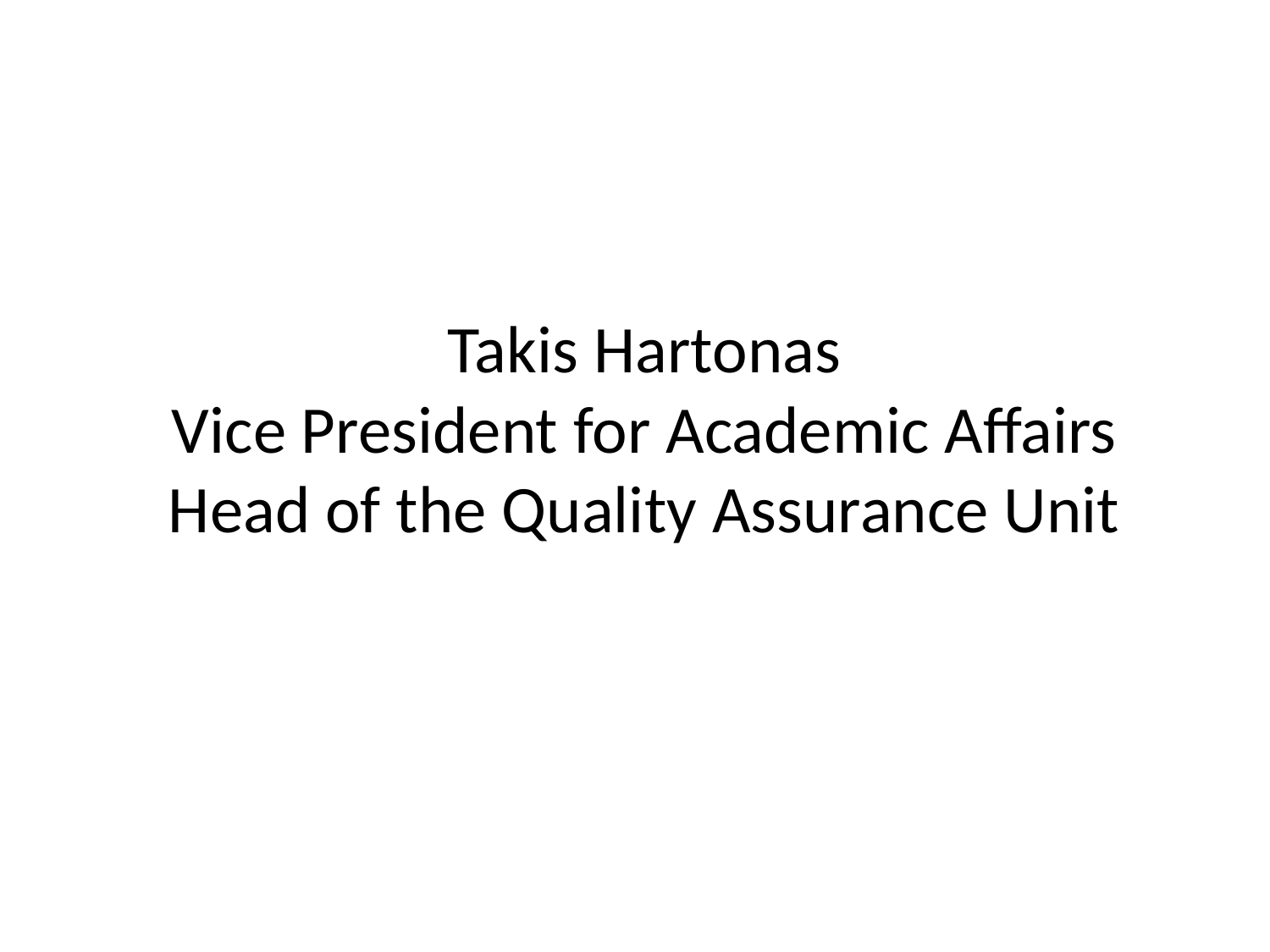

# Takis Hartonas Vice President for Academic Affairs Head of the Quality Assurance Unit